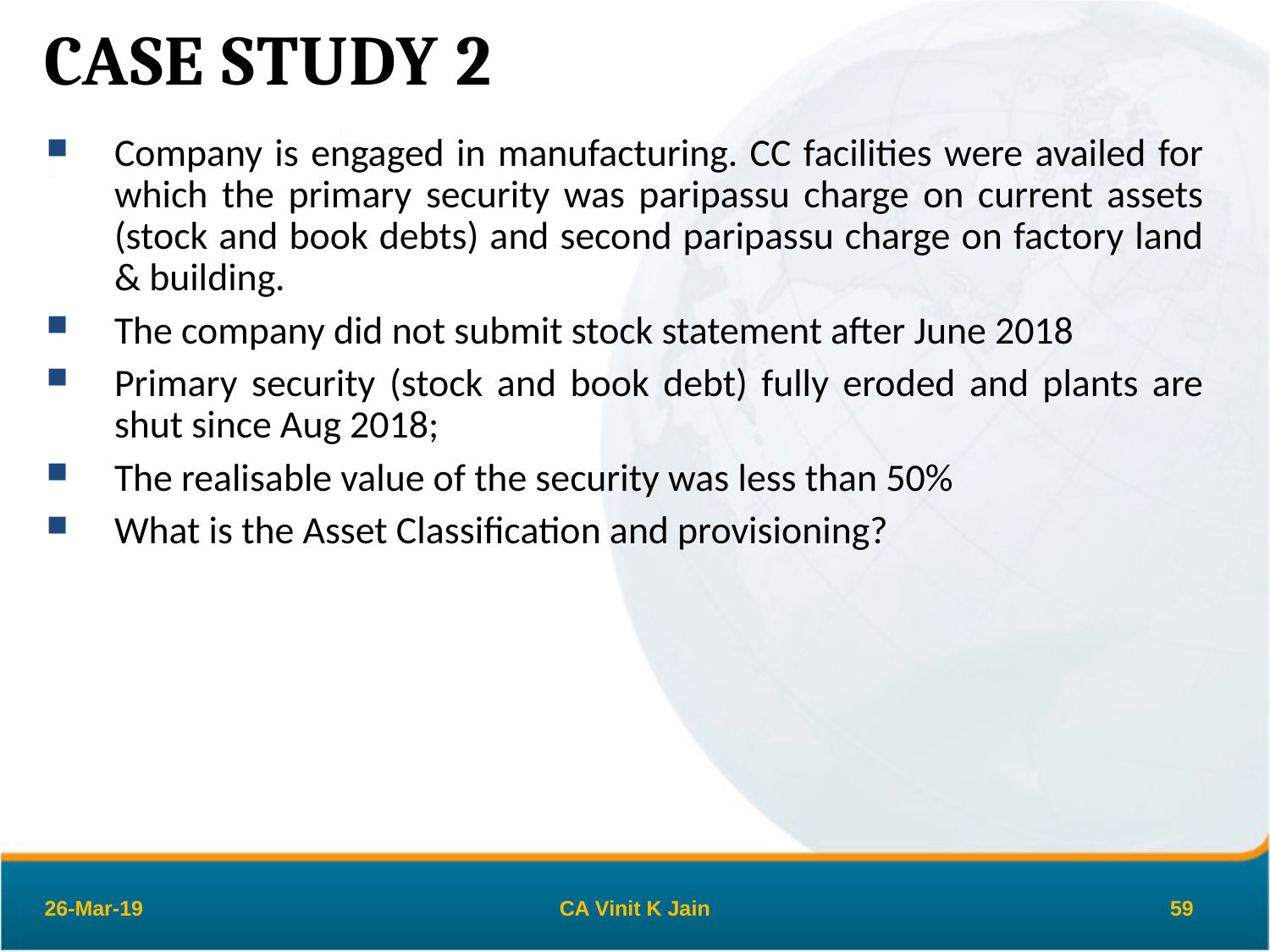

# CASE STUDY 2
Company is engaged in manufacturing. CC facilities were availed for which the primary security was paripassu charge on current assets (stock and book debts) and second paripassu charge on factory land & building.
The company did not submit stock statement after June 2018
Primary security (stock and book debt) fully eroded and plants are shut since Aug 2018;
The realisable value of the security was less than 50%
What is the Asset Classification and provisioning?
26-Mar-19
CA Vinit K Jain
59